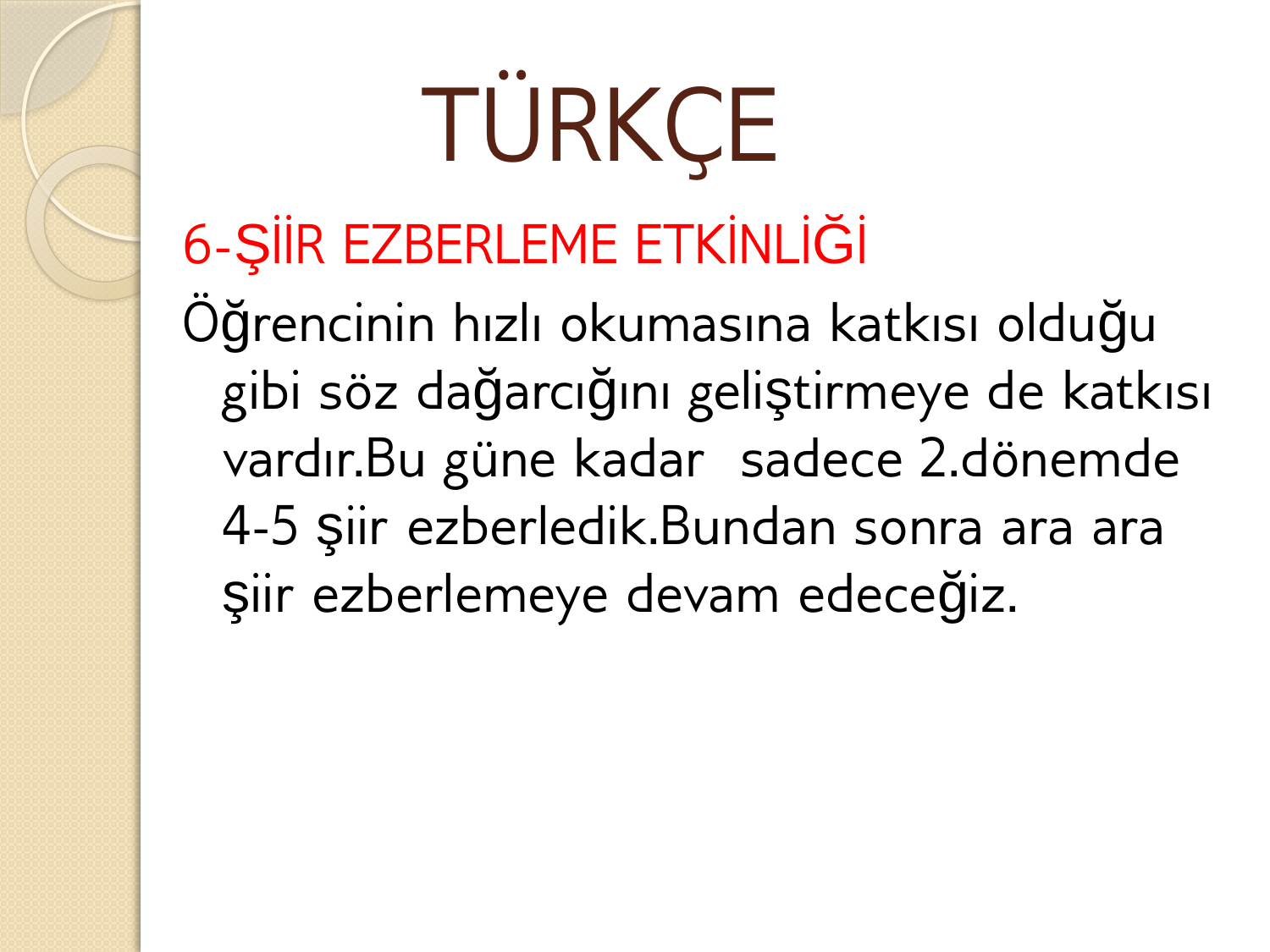

# TÜRKÇE
6-ŞİİR EZBERLEME ETKİNLİĞİ
Öğrencinin hızlı okumasına katkısı olduğu gibi söz dağarcığını geliştirmeye de katkısı vardır.Bu güne kadar  sadece 2.dönemde   4-5 şiir ezberledik.Bundan sonra ara ara şiir ezberlemeye devam edeceğiz.